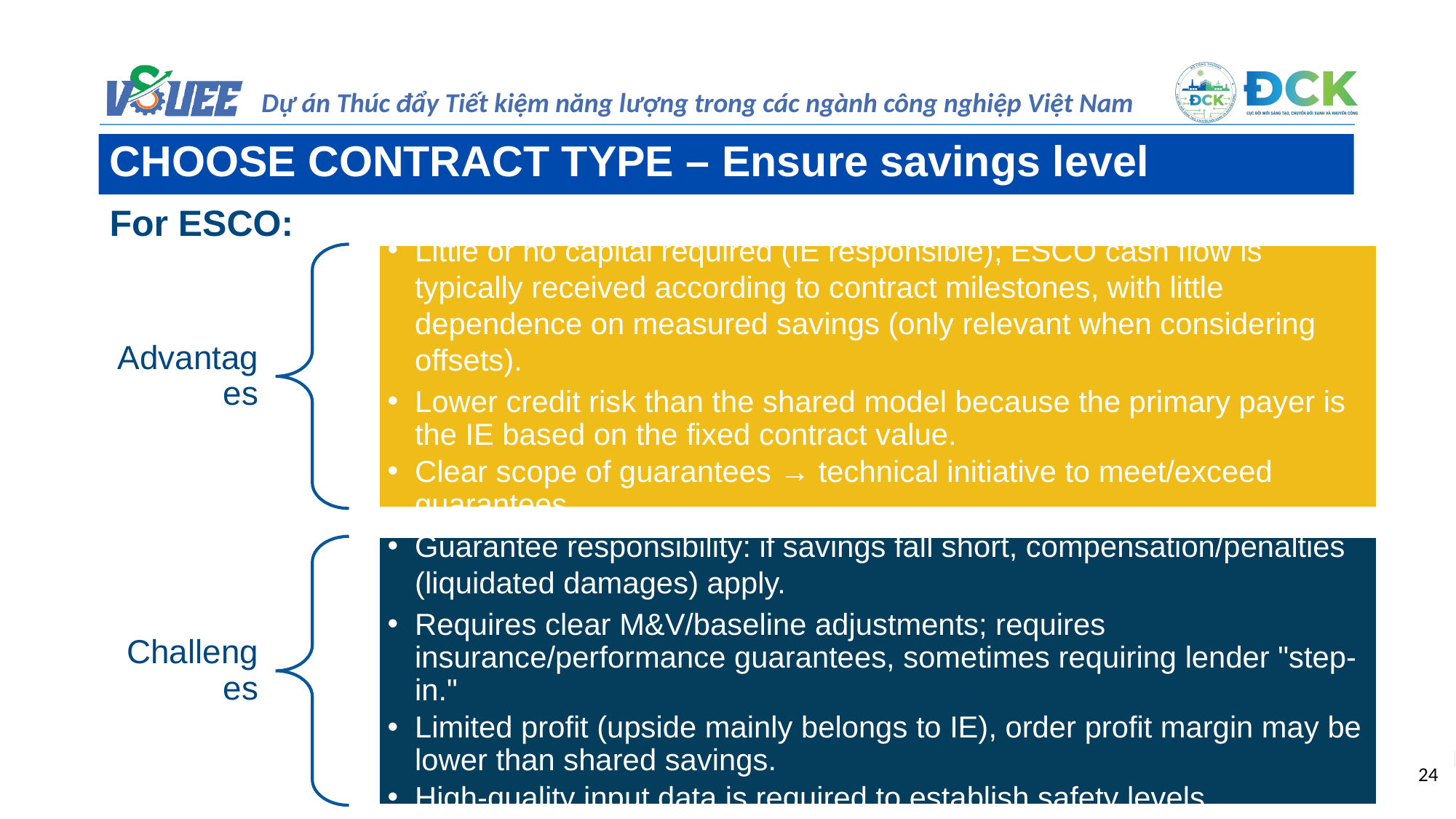

CHOOSE CONTRACT TYPE – Ensure savings level
For ESCO:

Little or no capital required (IE responsible); ESCO cash flow is typically received according to contract milestones, with little dependence on measured savings (only relevant when considering offsets).
Lower credit risk than the shared model because the primary payer is the IE based on the fixed contract value.
Clear scope of guarantees → technical initiative to meet/exceed guarantees.
Advantages

Guarantee responsibility: if savings fall short, compensation/penalties (liquidated damages) apply.
Requires clear M&V/baseline adjustments; requires insurance/performance guarantees, sometimes requiring lender "step-in."
Limited profit (upside mainly belongs to IE), order profit margin may be lower than shared savings.
High-quality input data is required to establish safety levels.
Challenges

24